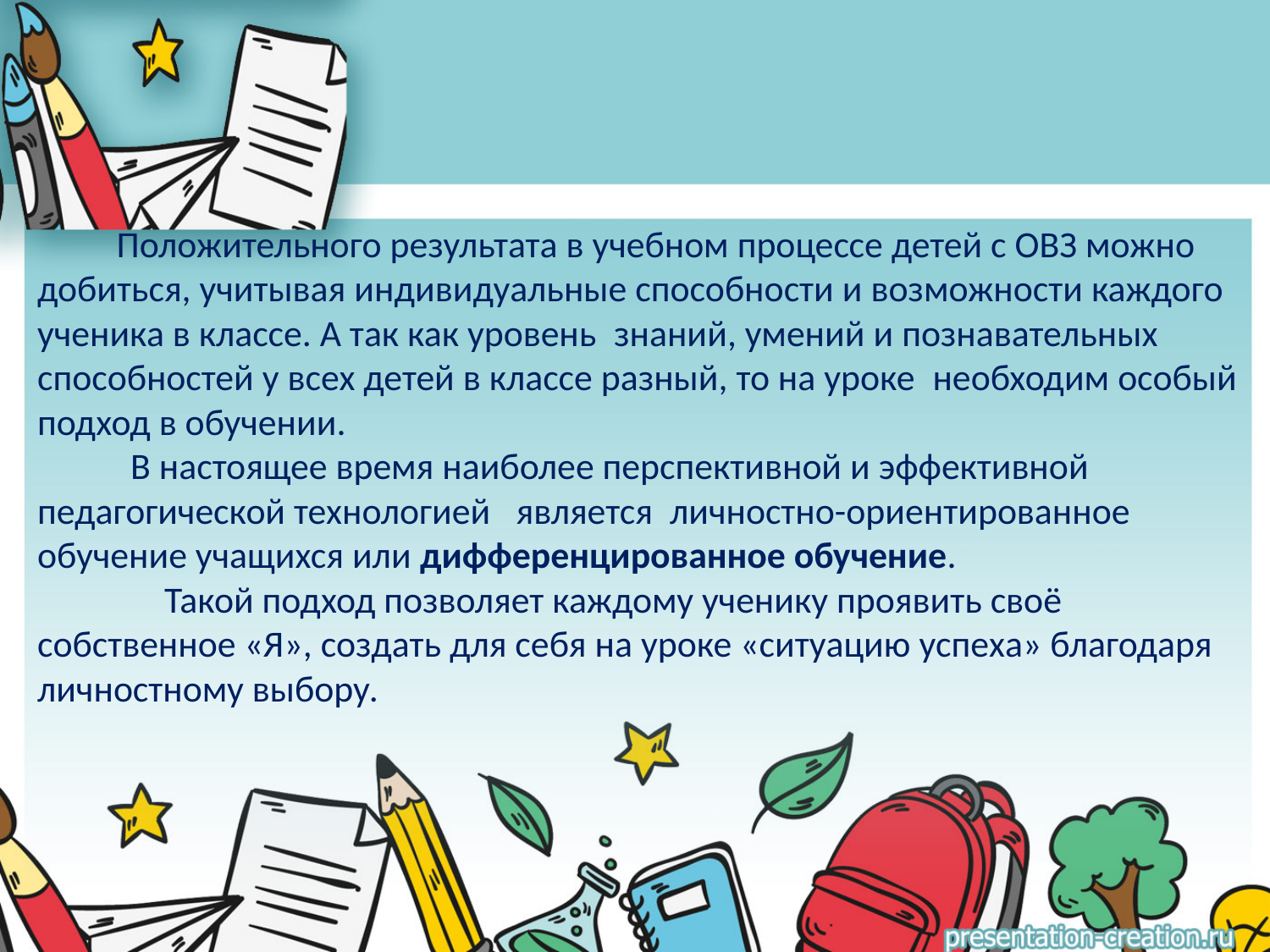

Положительного результата в учебном процессе детей с ОВЗ можно добиться, учитывая индивидуальные способности и возможности каждого ученика в классе. А так как уровень  знаний, умений и познавательных способностей у всех детей в классе разный, то на уроке  необходим особый подход в обучении.
           В настоящее время наиболее перспективной и эффективной педагогической технологией   является  личностно-ориентированное обучение учащихся или дифференцированное обучение.
	Такой подход позволяет каждому ученику проявить своё собственное «Я», создать для себя на уроке «ситуацию успеха» благодаря личностному выбору.